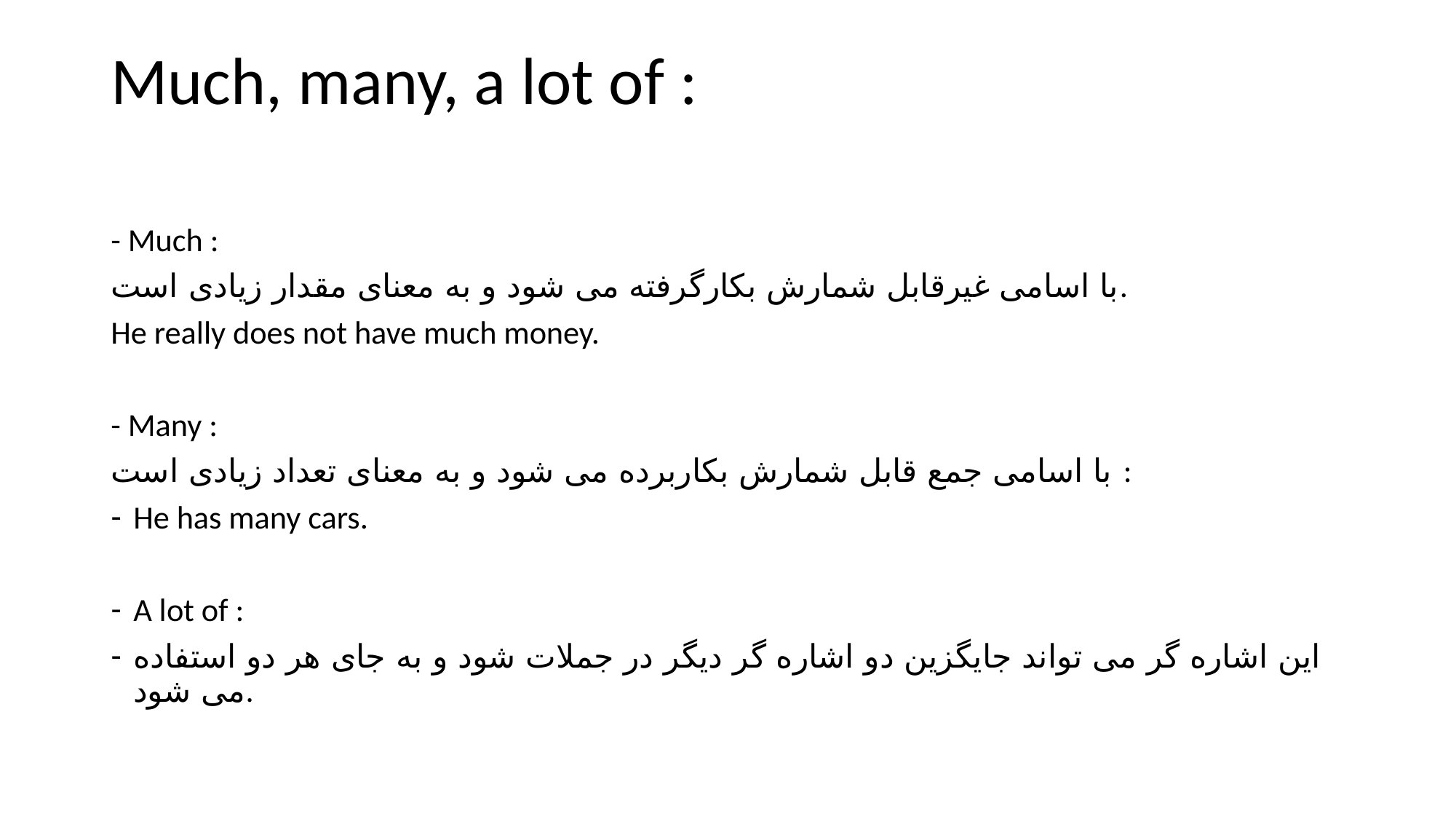

# Much, many, a lot of :
- Much :
با اسامی غیرقابل شمارش بکارگرفته می شود و به معنای مقدار زیادی است.
He really does not have much money.

- Many :
با اسامی جمع قابل شمارش بکاربرده می شود و به معنای تعداد زیادی است :
He has many cars.

A lot of :
این اشاره گر می تواند جایگزین دو اشاره گر دیگر در جملات شود و به جای هر دو استفاده می شود.